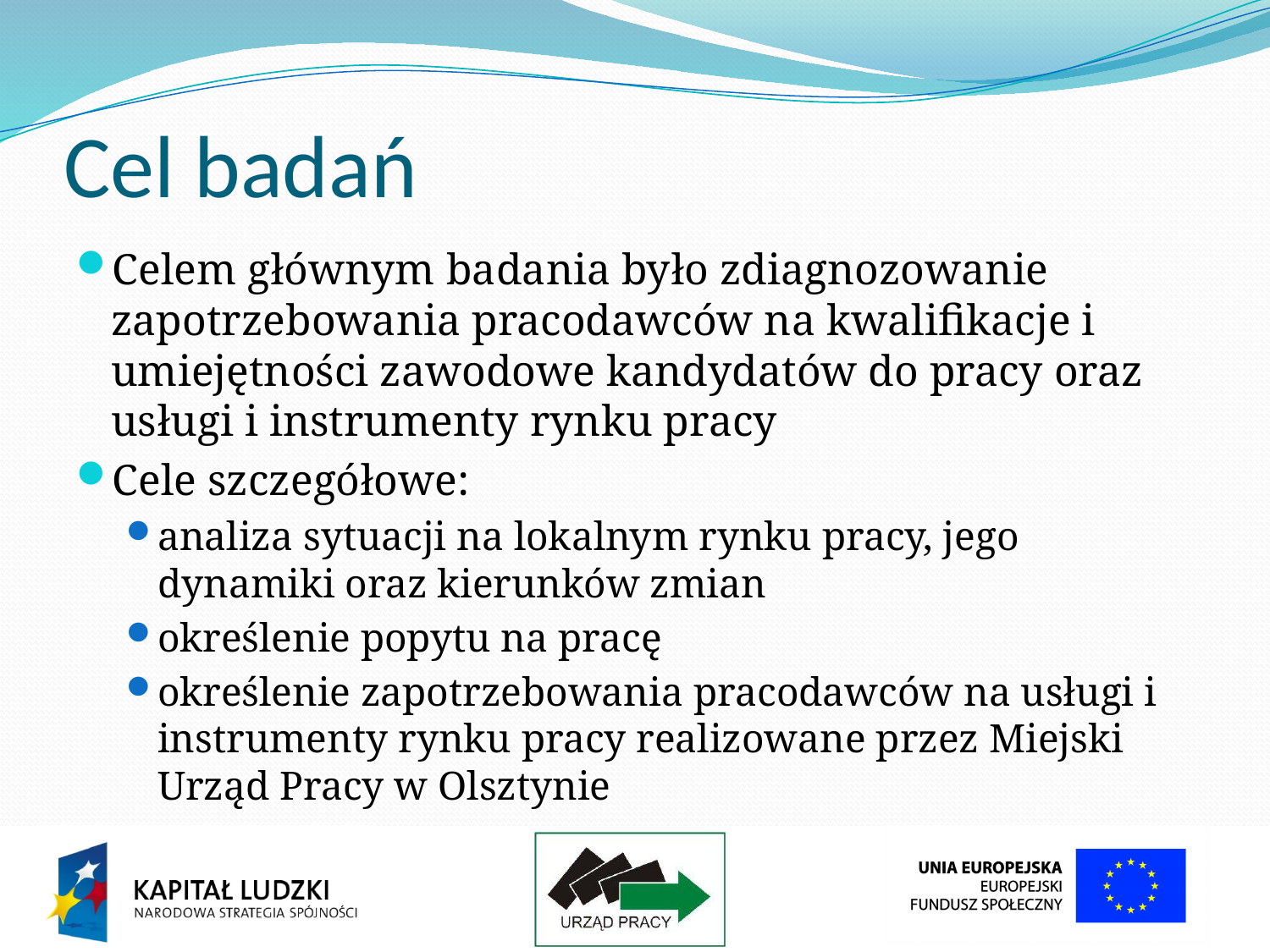

# Cel badań
Celem głównym badania było zdiagnozowanie zapotrzebowania pracodawców na kwalifikacje i umiejętności zawodowe kandydatów do pracy oraz usługi i instrumenty rynku pracy
Cele szczegółowe:
analiza sytuacji na lokalnym rynku pracy, jego dynamiki oraz kierunków zmian
określenie popytu na pracę
określenie zapotrzebowania pracodawców na usługi i instrumenty rynku pracy realizowane przez Miejski Urząd Pracy w Olsztynie